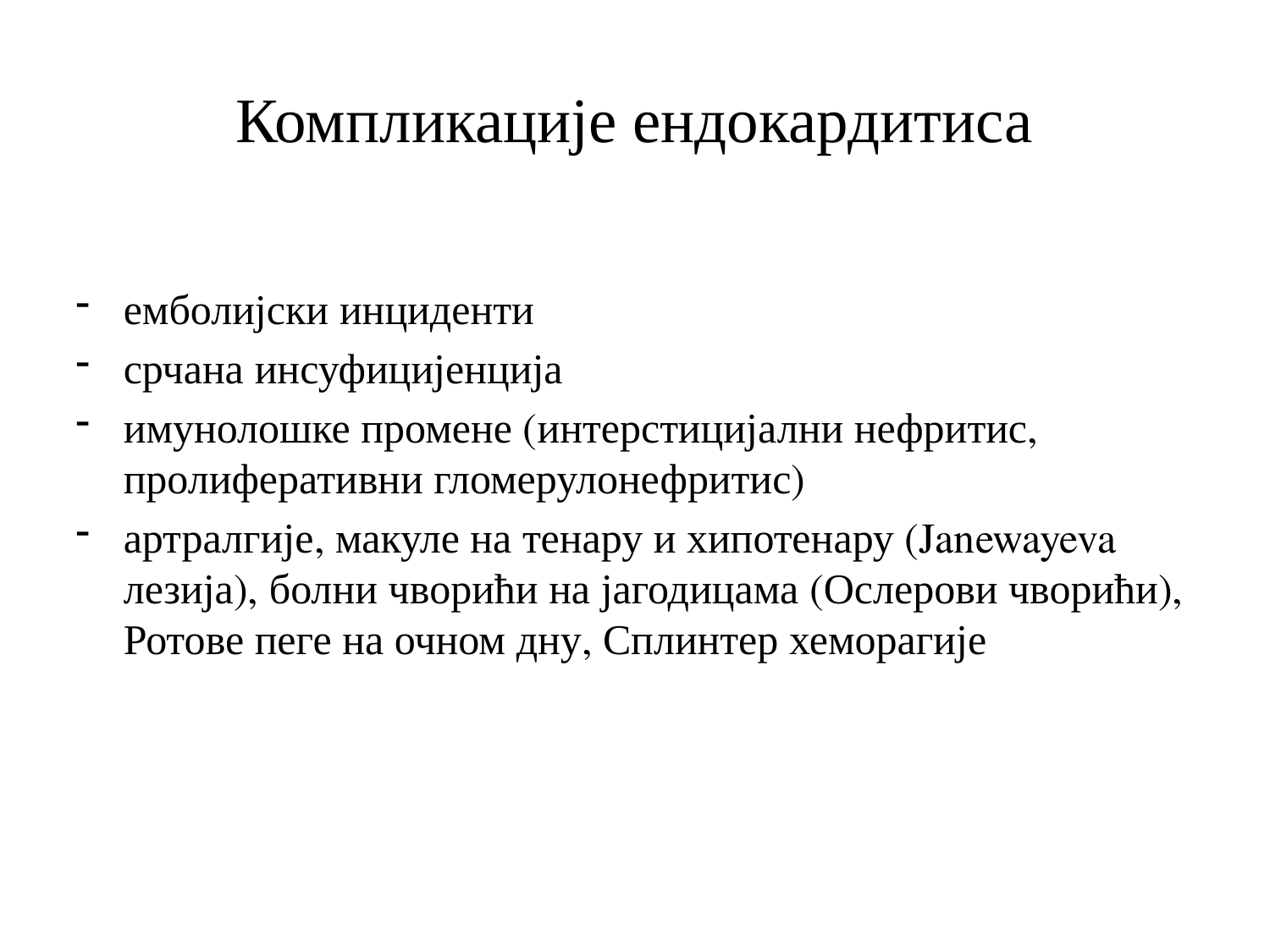

# Компликације ендокардитиса
емболијски инциденти
срчана инсуфицијенција
имунолошке промене (интерстицијални нефритис, пролиферативни гломерулонефритис)
артралгије, макуле на тенару и хипотенару (Janewayeva лезија), болни чворићи на јагодицама (Ослерови чворићи), Ротове пеге на очном дну, Сплинтер хеморагије